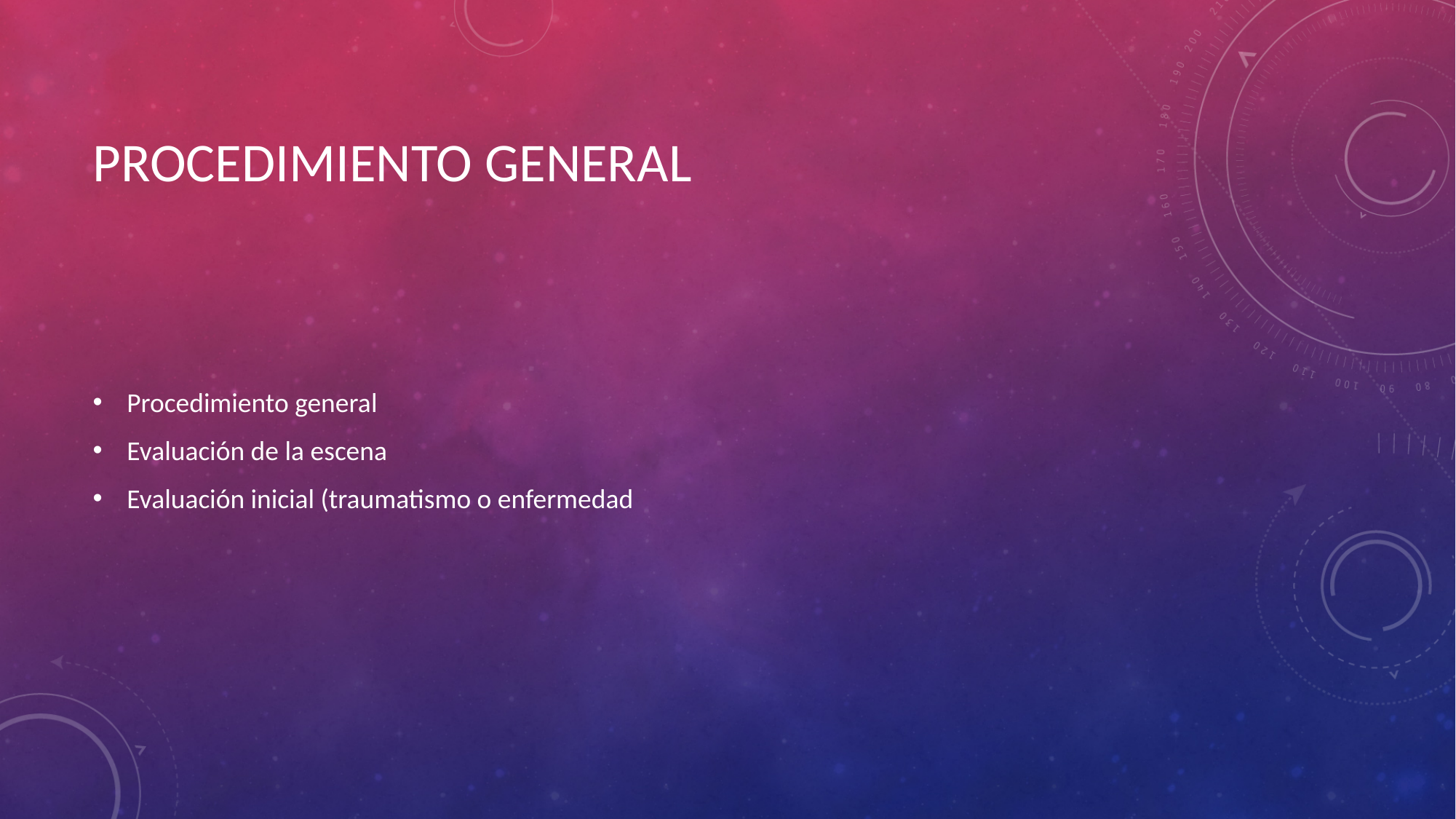

# Procedimiento general
Procedimiento general
Evaluación de la escena
Evaluación inicial (traumatismo o enfermedad